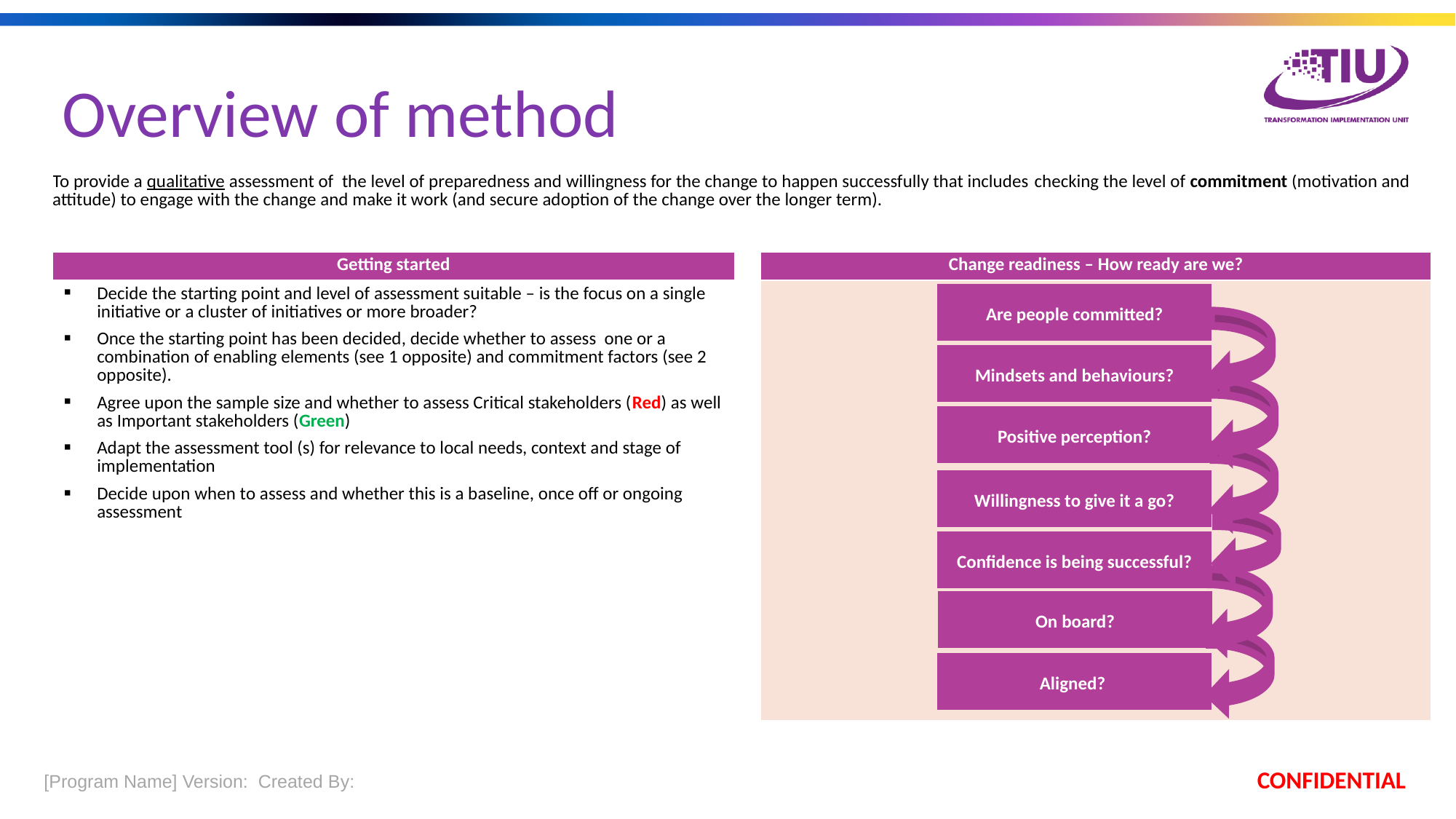

Overview of method
| To provide a qualitative assessment of the level of preparedness and willingness for the change to happen successfully that includes checking the level of commitment (motivation and attitude) to engage with the change and make it work (and secure adoption of the change over the longer term). |  |  |
| --- | --- | --- |
| Getting started |  | Change readiness – How ready are we? |
| Decide the starting point and level of assessment suitable – is the focus on a single initiative or a cluster of initiatives or more broader? Once the starting point has been decided, decide whether to assess one or a combination of enabling elements (see 1 opposite) and commitment factors (see 2 opposite). Agree upon the sample size and whether to assess Critical stakeholders (Red) as well as Important stakeholders (Green) Adapt the assessment tool (s) for relevance to local needs, context and stage of implementation Decide upon when to assess and whether this is a baseline, once off or ongoing assessment |  |  |
Are people committed?

Mindsets and behaviours?

Positive perception?

Willingness to give it a go?

Confidence is being successful?

On board?

Aligned?
 [Program Name] Version:  Created By:
CONFIDENTIAL